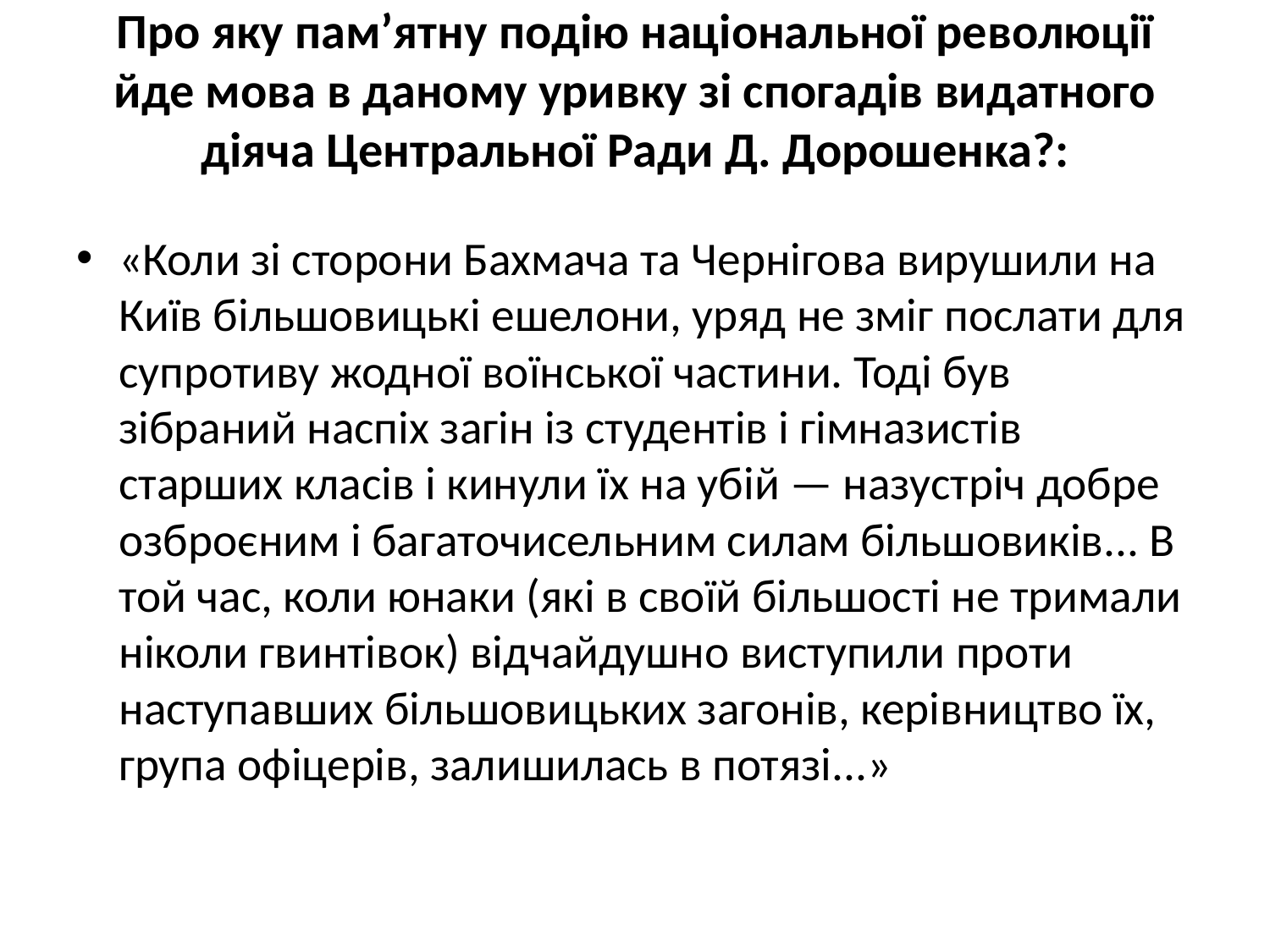

# Про яку пам’ятну подію національної революції йде мова в даному уривку зі спогадів видатного діяча Центральної Ради Д. Дорошенка?:
«Коли зі сторони Бахмача та Чернігова вирушили на Київ більшовицькі ешелони, уряд не зміг послати для супротиву жодної воїнської частини. Тоді був зібраний наспіх загін із студентів і гімназистів старших класів і кинули їх на убій — назустріч добре озброєним і багаточисельним силам більшовиків... В той час, коли юнаки (які в своїй більшості не тримали ніколи гвинтівок) відчайдушно виступили проти наступавших більшовицьких загонів, керівництво їх, група офіцерів, залишилась в потязі...»